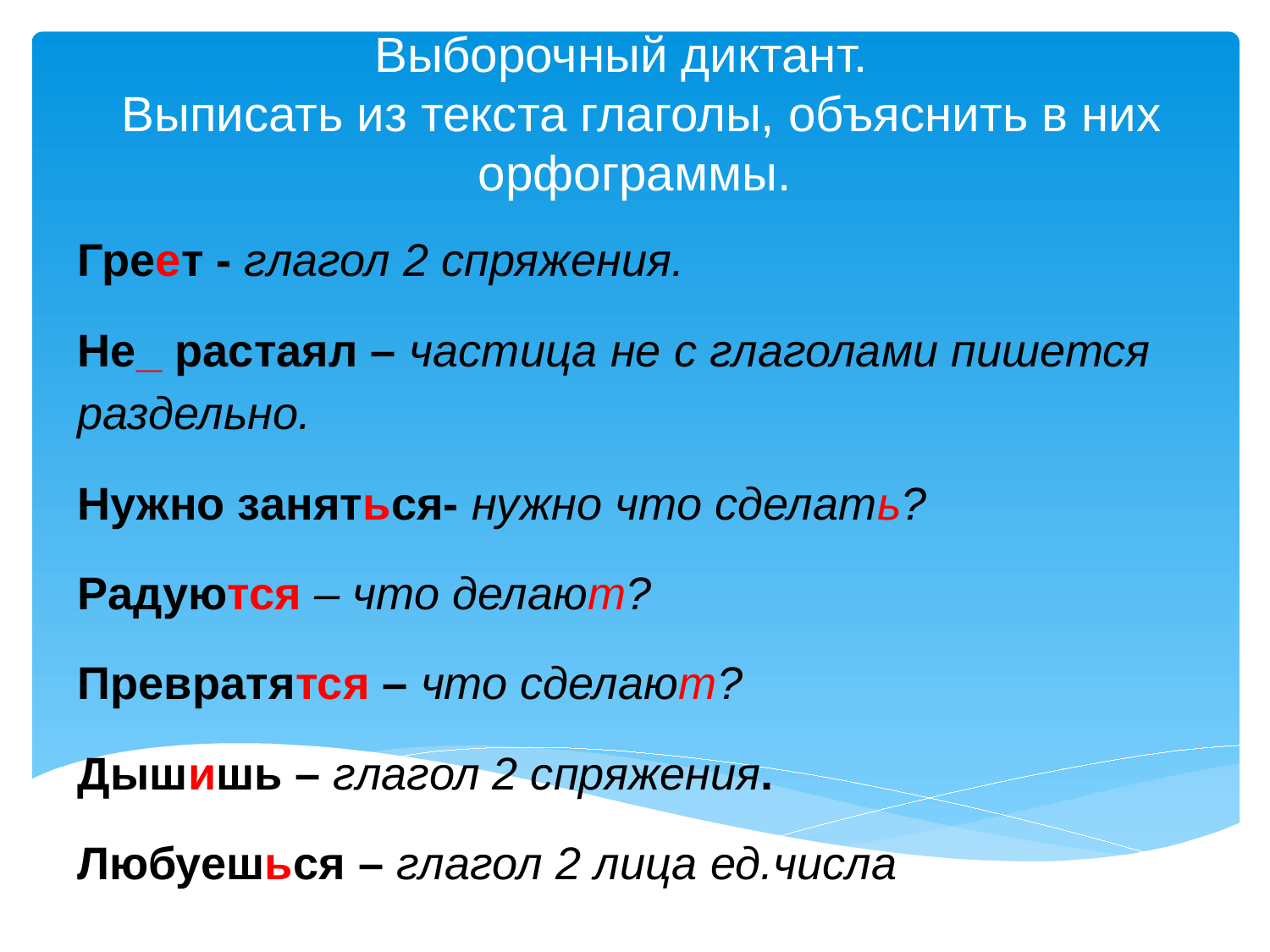

# Выборочный диктант. Выписать из текста глаголы, объяснить в них орфограммы.
Греет - глагол 2 спряжения.
Не_ растаял – частица не с глаголами пишется раздельно.
Нужно заняться- нужно что сделать?
Радуются – что делают?
Превратятся – что сделают?
Дышишь – глагол 2 спряжения.
Любуешься – глагол 2 лица ед.числа